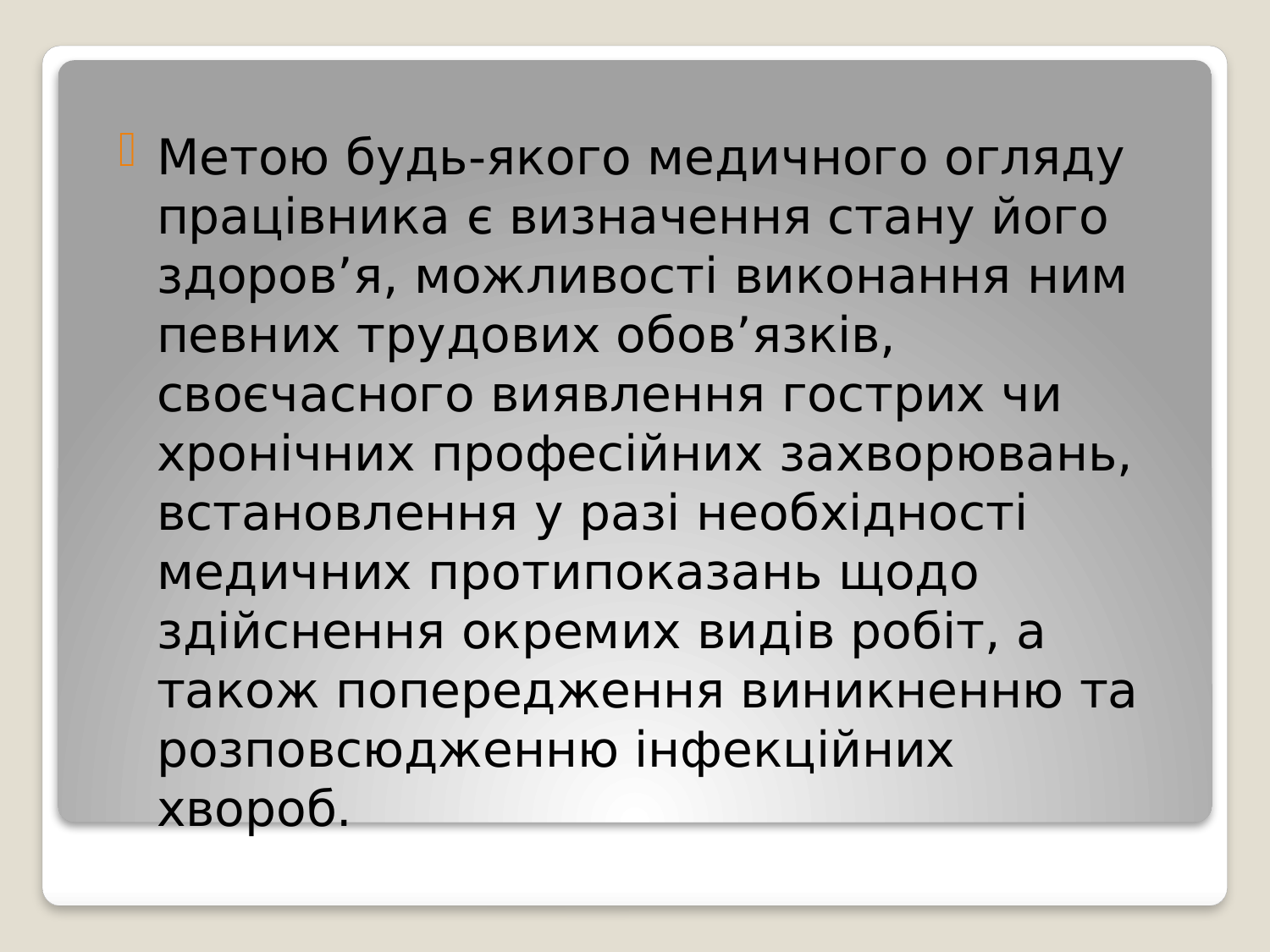

Метою будь-якого медичного огляду працівника є визначення стану його здоров’я, можливості виконання ним певних трудових обов’язків, своєчасного виявлення гострих чи хронічних професійних захворювань, встановлення у разі необхідності медичних протипоказань щодо здійснення окремих видів робіт, а також попередження виникненню та розповсюдженню інфекційних хвороб.